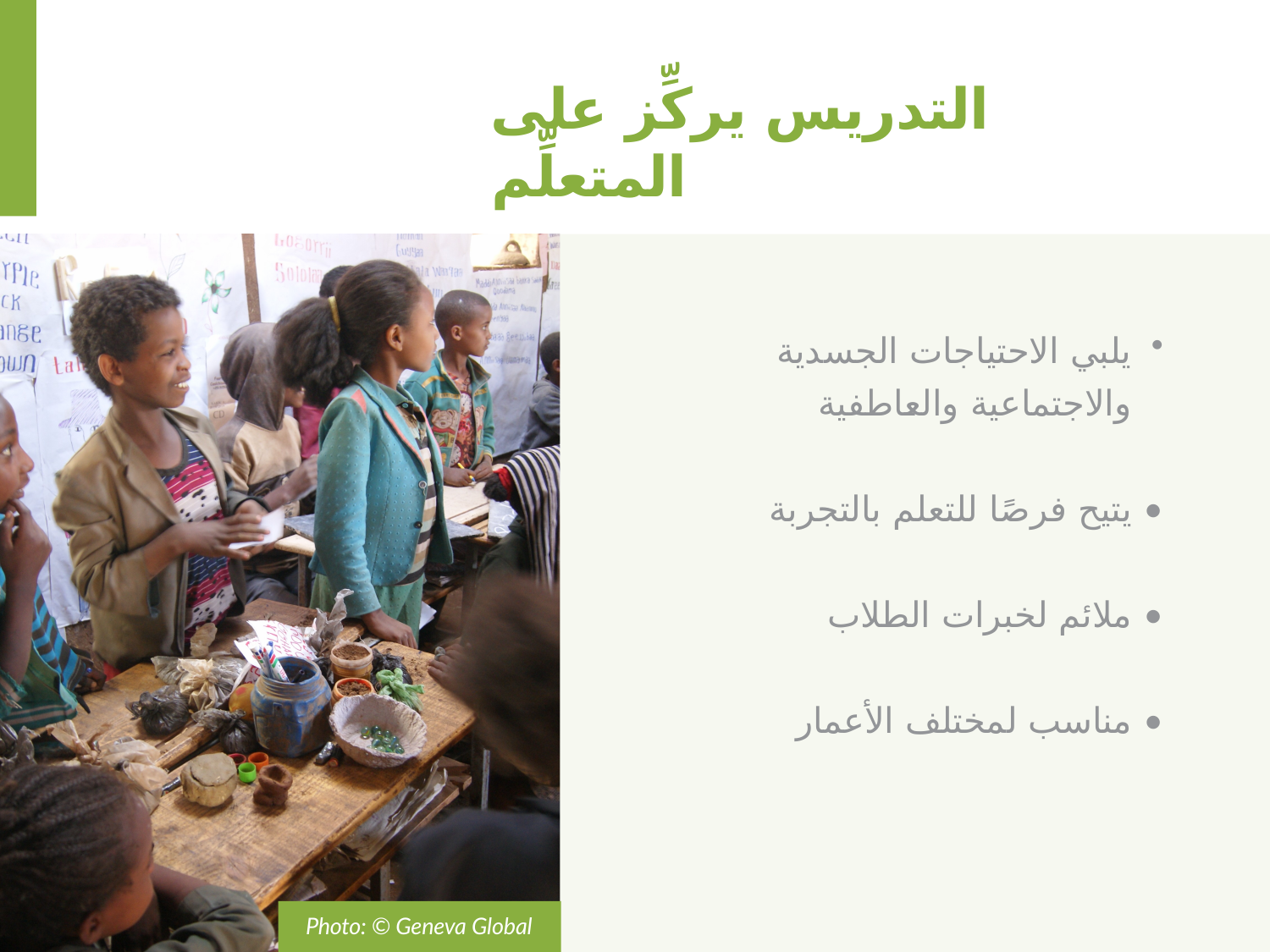

# التدريس يركِّز على المتعلِّم

يلبي الاحتياجات الجسدية والاجتماعية والعاطفية

يتيح فرصًا للتعلم بالتجربة

ملائم لخبرات الطلاب

مناسب لمختلف الأعمار
Photo: © Geneva Global